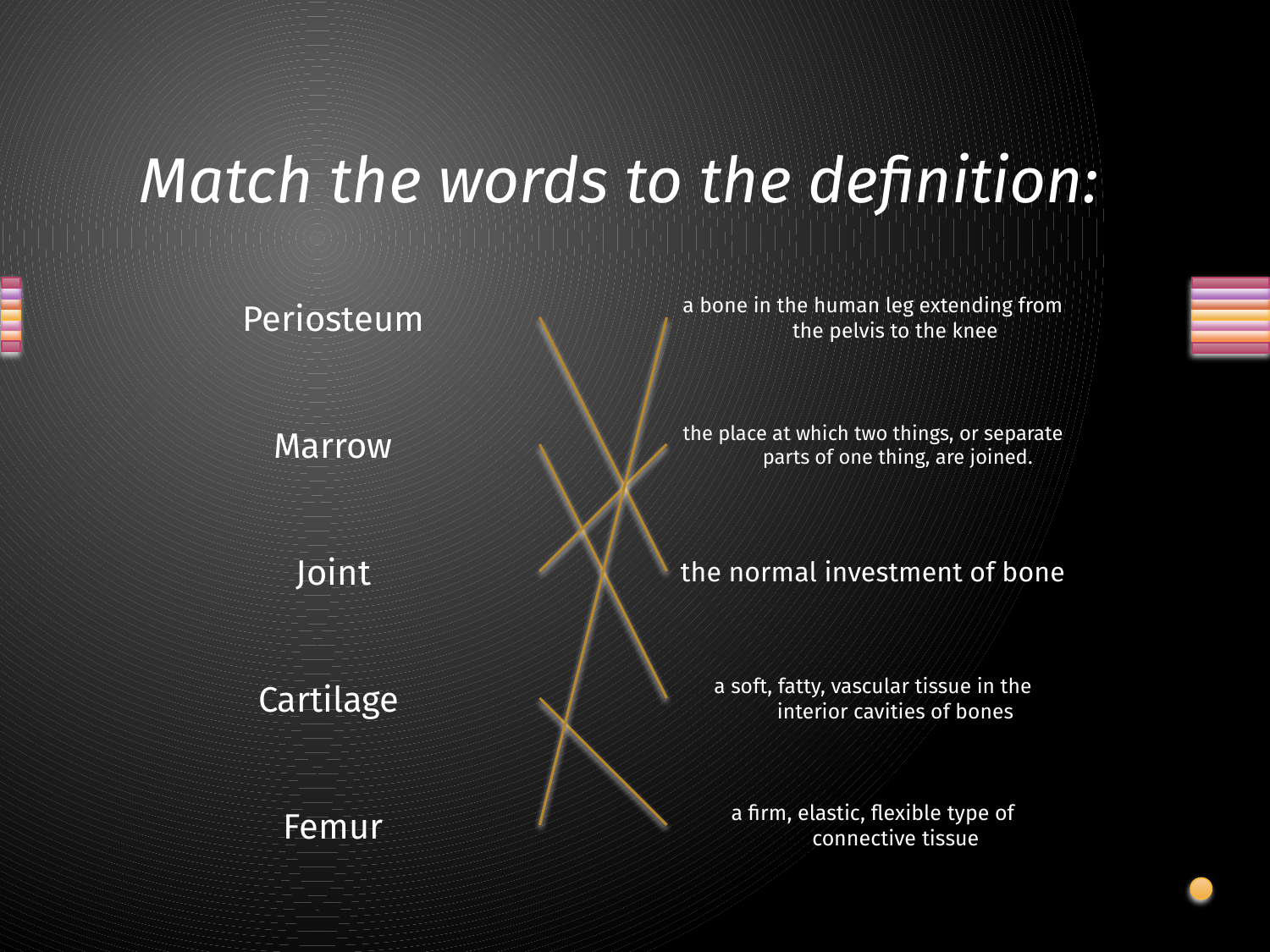

# Match the words to the definition:
Periosteum
a bone in the human leg extending from the pelvis to the knee
Marrow
the place at which two things, or separate parts of one thing, are joined.
Joint
the normal investment of bone
Cartilage
a soft, fatty, vascular tissue in the interior cavities of bones
Femur
a firm, elastic, flexible type of connective tissue